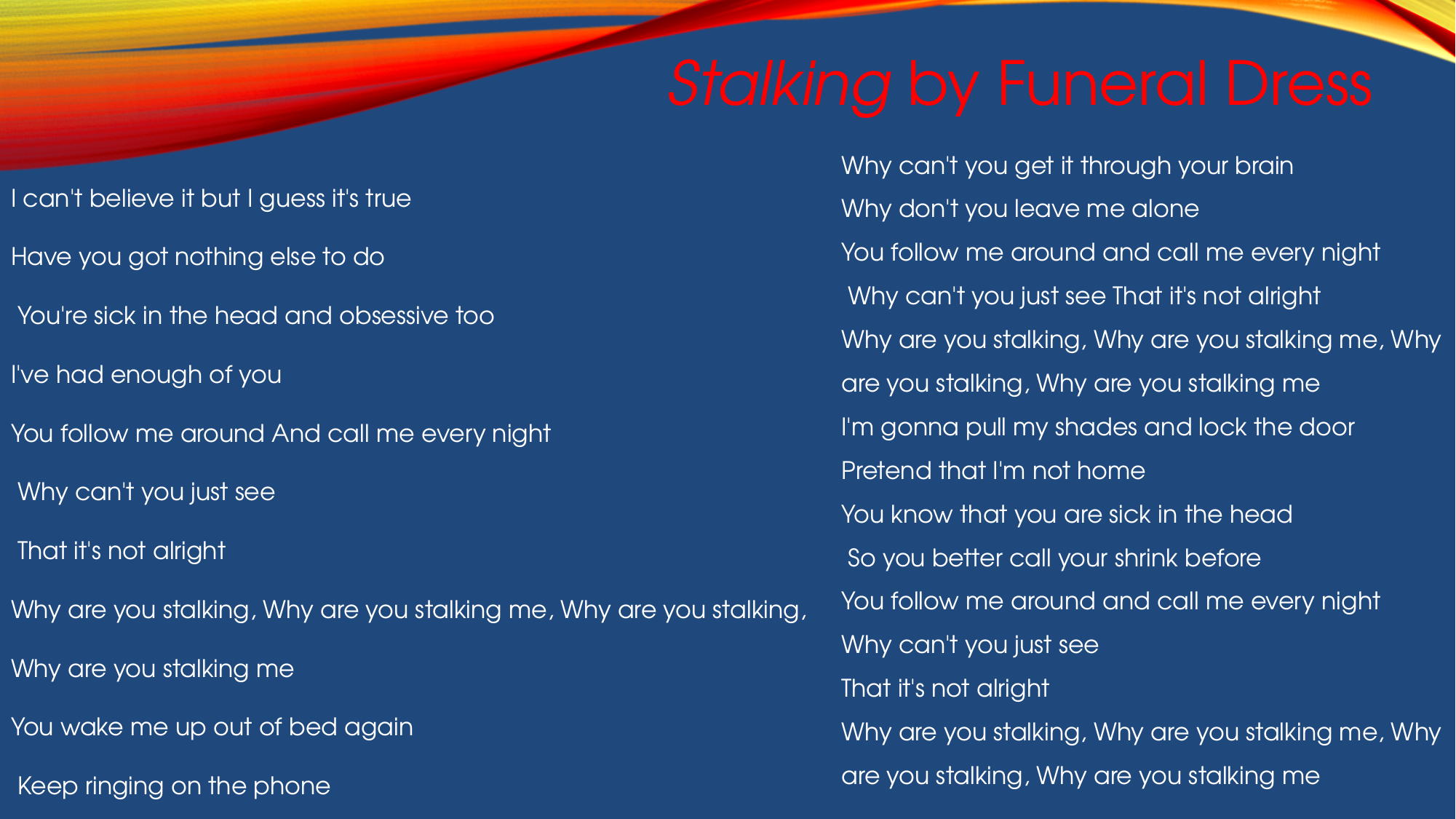

# Stalking by Funeral Dress
Why can't you get it through your brain
Why don't you leave me alone
You follow me around and call me every night
 Why can't you just see That it's not alright
Why are you stalking, Why are you stalking me, Why are you stalking, Why are you stalking me
I'm gonna pull my shades and lock the door
Pretend that I'm not home
You know that you are sick in the head
 So you better call your shrink before
You follow me around and call me every night
Why can't you just see
That it's not alright
Why are you stalking, Why are you stalking me, Why are you stalking, Why are you stalking me
I can't believe it but I guess it's true
Have you got nothing else to do
 You're sick in the head and obsessive too
I've had enough of you
You follow me around And call me every night
 Why can't you just see
 That it's not alright
Why are you stalking, Why are you stalking me, Why are you stalking,
Why are you stalking me
You wake me up out of bed again
 Keep ringing on the phone